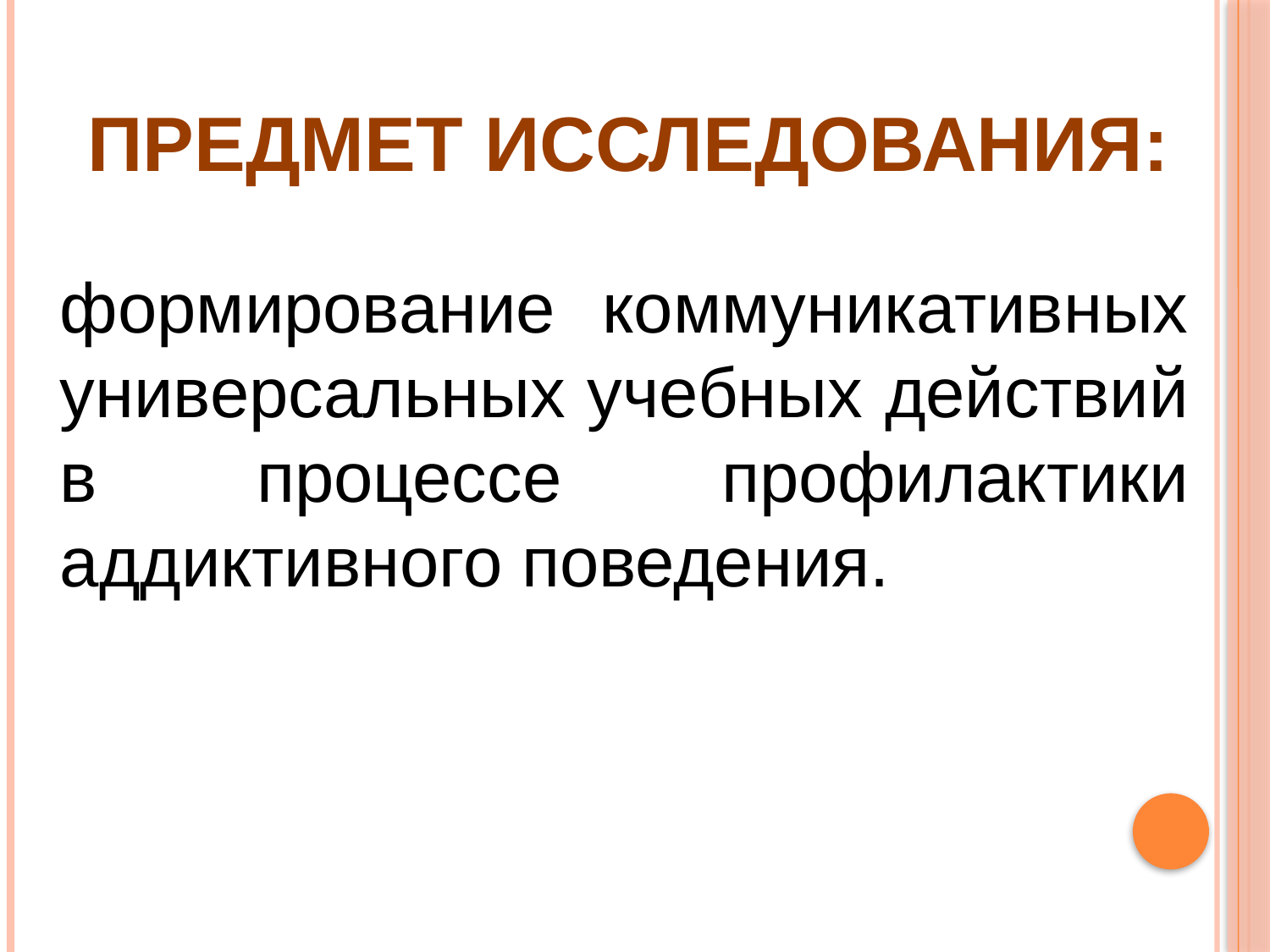

# Предмет исследования:
формирование коммуникативных универсальных учебных действий в процессе профилактики аддиктивного поведения.